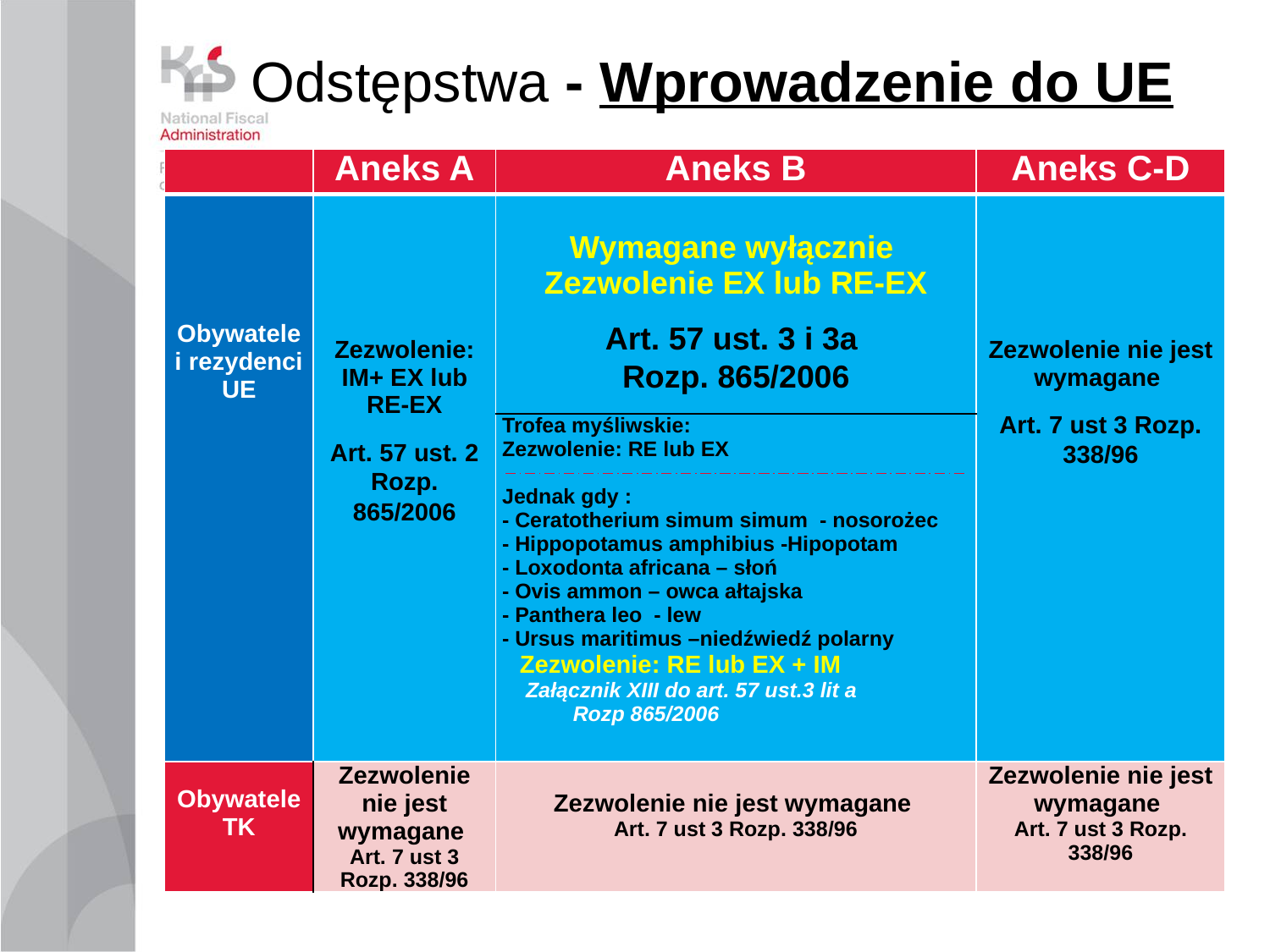

# Odstępstwa - Wprowadzenie do UE
|  | Aneks A | Aneks B | Aneks C-D |
| --- | --- | --- | --- |
| Obywatele i rezydenci UE | Zezwolenie: IM+ EX lub RE-EX Art. 57 ust. 2 Rozp. 865/2006 | Wymagane wyłącznie Zezwolenie EX lub RE-EX Art. 57 ust. 3 i 3a Rozp. 865/2006 | Zezwolenie nie jest wymagane Art. 7 ust 3 Rozp. 338/96 |
|  |  | Trofea myśliwskie: Zezwolenie: RE lub EX Jednak gdy : - Ceratotherium simum simum - nosorożec - Hippopotamus amphibius -Hipopotam - Loxodonta africana – słoń - Ovis ammon – owca ałtajska - Panthera leo - lew - Ursus maritimus –niedźwiedź polarny Zezwolenie: RE lub EX + IM Załącznik XIII do art. 57 ust.3 lit a Rozp 865/2006 |  |
| Obywatele TK | Zezwolenie nie jest wymagane Art. 7 ust 3 Rozp. 338/96 | Zezwolenie nie jest wymagane Art. 7 ust 3 Rozp. 338/96 | Zezwolenie nie jest wymagane Art. 7 ust 3 Rozp. 338/96 |